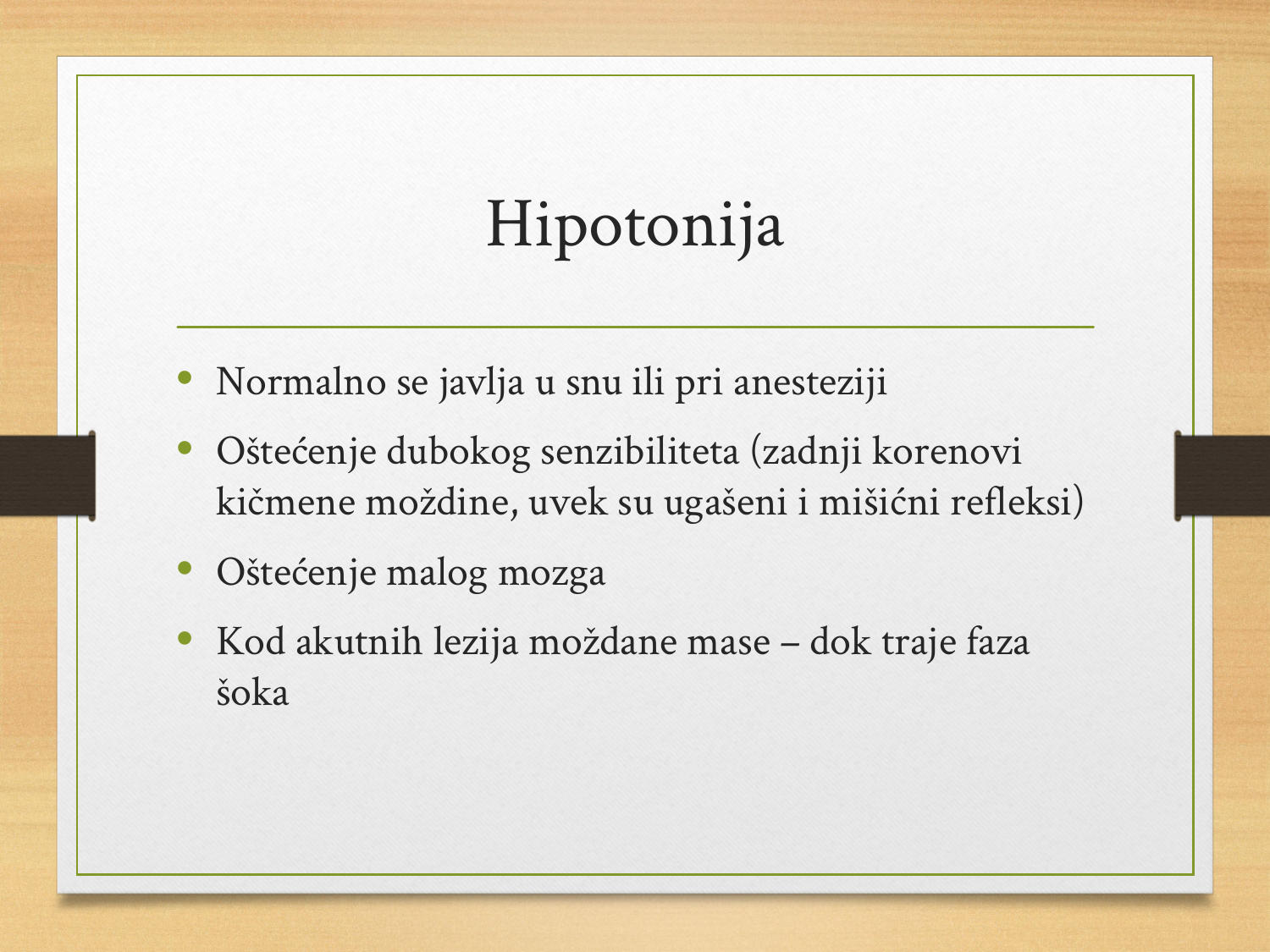

# Hipotonija
Normalno se javlja u snu ili pri anesteziji
Oštećenje dubokog senzibiliteta (zadnji korenovi kičmene moždine, uvek su ugašeni i mišićni refleksi)
Oštećenje malog mozga
Kod akutnih lezija moždane mase – dok traje faza šoka